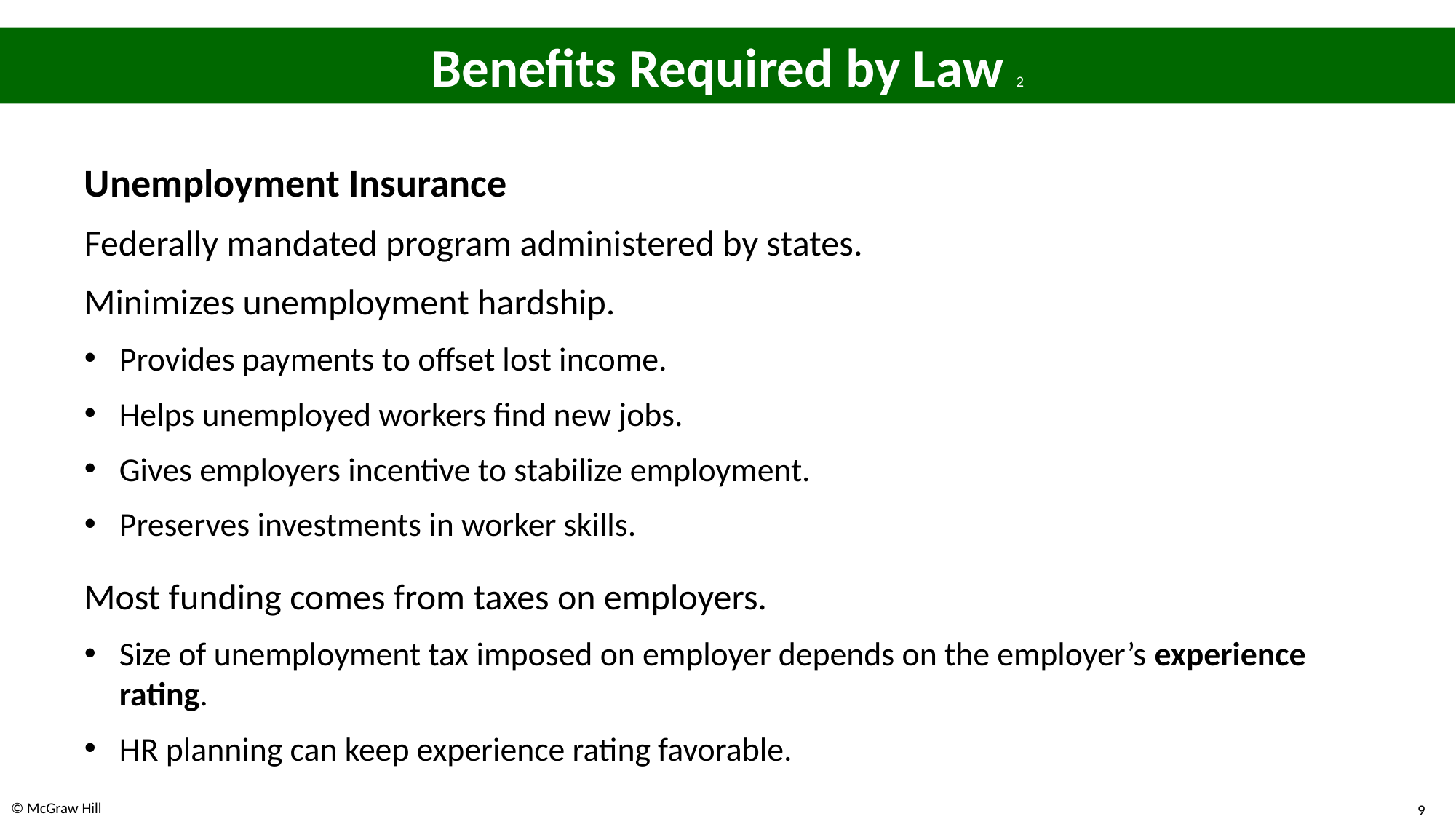

# Benefits Required by Law 2
Unemployment Insurance
Federally mandated program administered by states.
Minimizes unemployment hardship.
Provides payments to offset lost income.
Helps unemployed workers find new jobs.
Gives employers incentive to stabilize employment.
Preserves investments in worker skills.
Most funding comes from taxes on employers.
Size of unemployment tax imposed on employer depends on the employer’s experience rating.
H R planning can keep experience rating favorable.